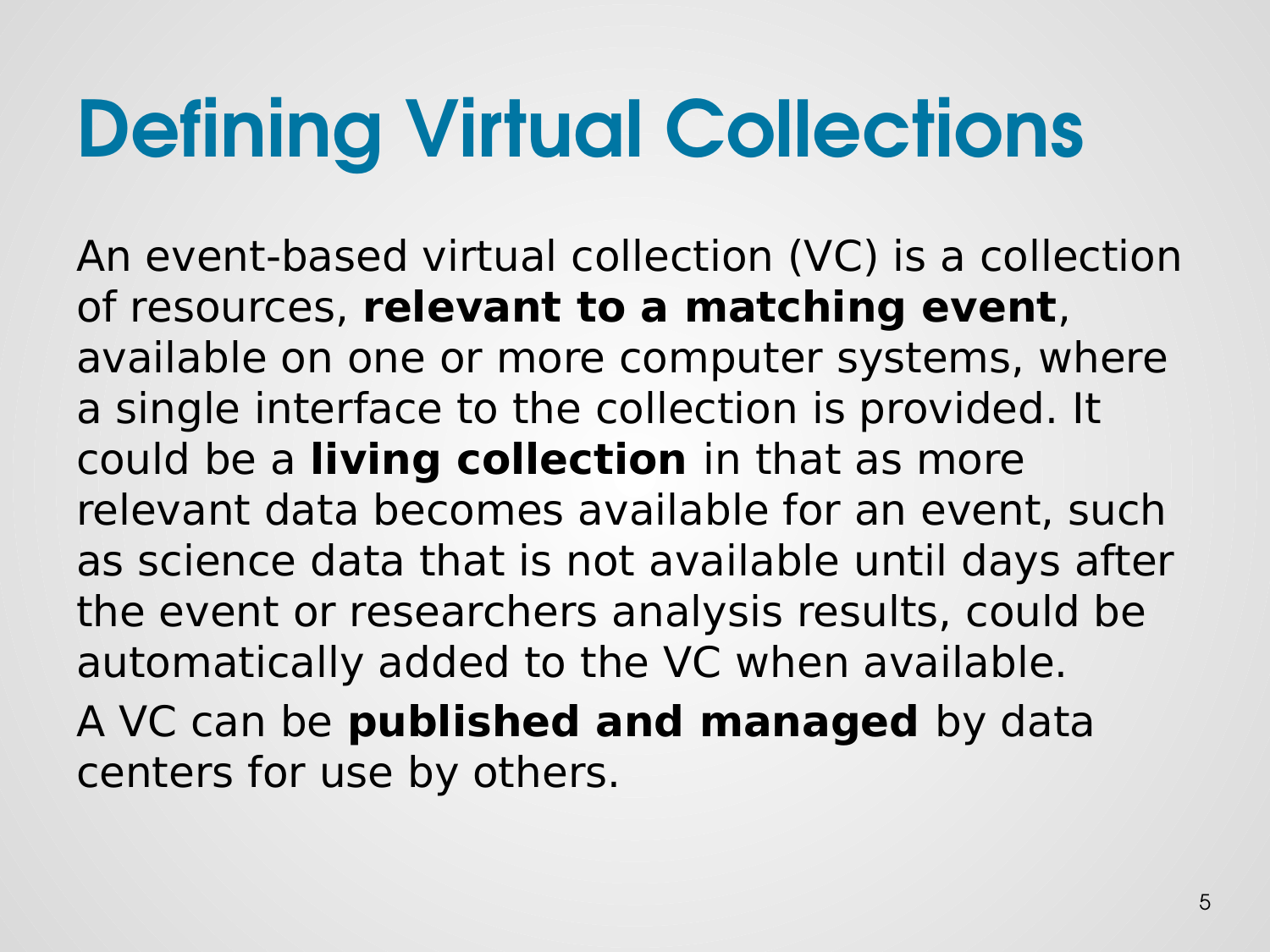

# Defining Virtual Collections
An event-based virtual collection (VC) is a collection of resources, relevant to a matching event, available on one or more computer systems, where a single interface to the collection is provided. It could be a living collection in that as more relevant data becomes available for an event, such as science data that is not available until days after the event or researchers analysis results, could be automatically added to the VC when available.
A VC can be published and managed by data centers for use by others.
5